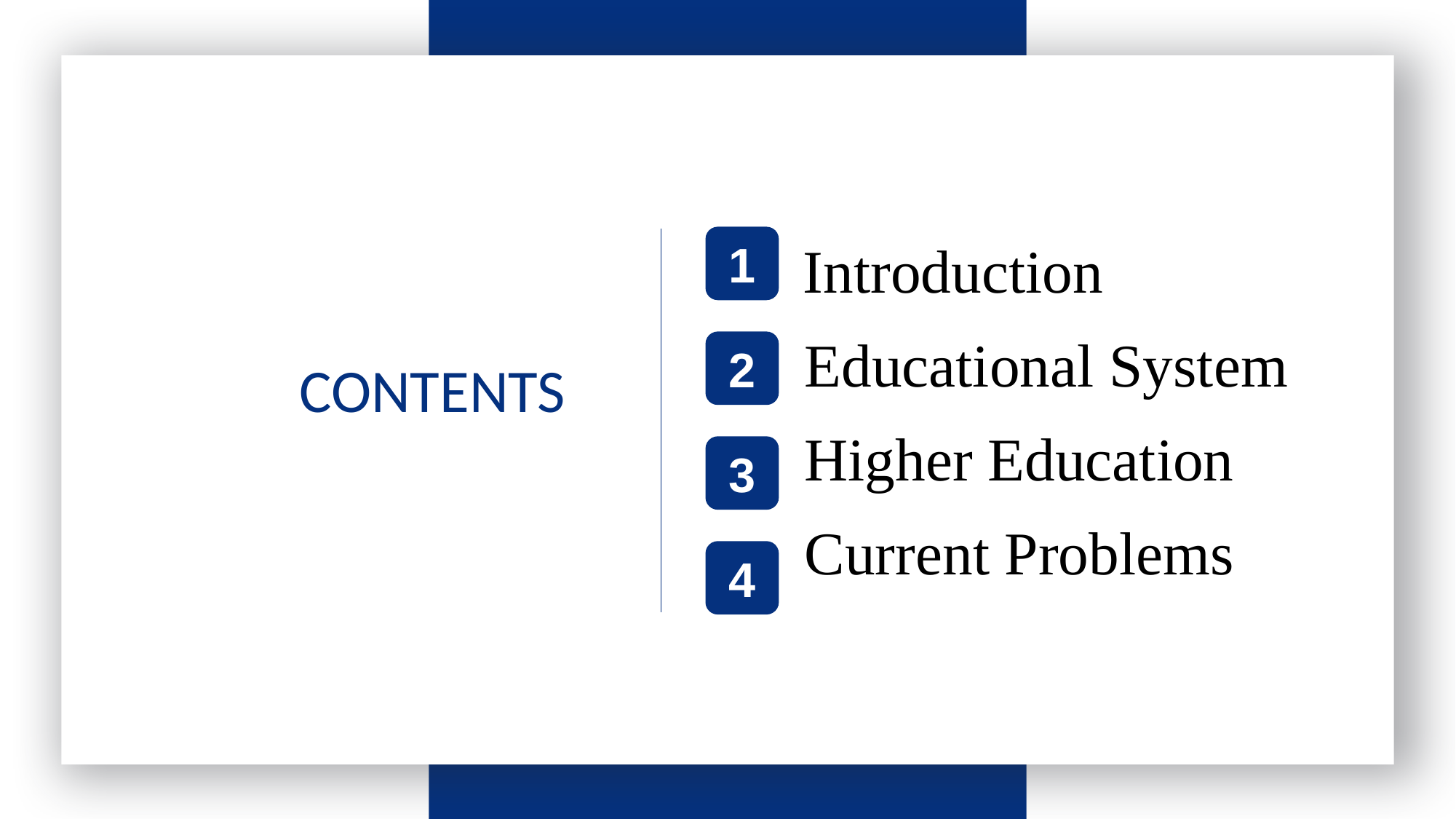

1
 Introduction
 Educational System
 Higher Education
 Current Problems

2
CONTENTS

3
4